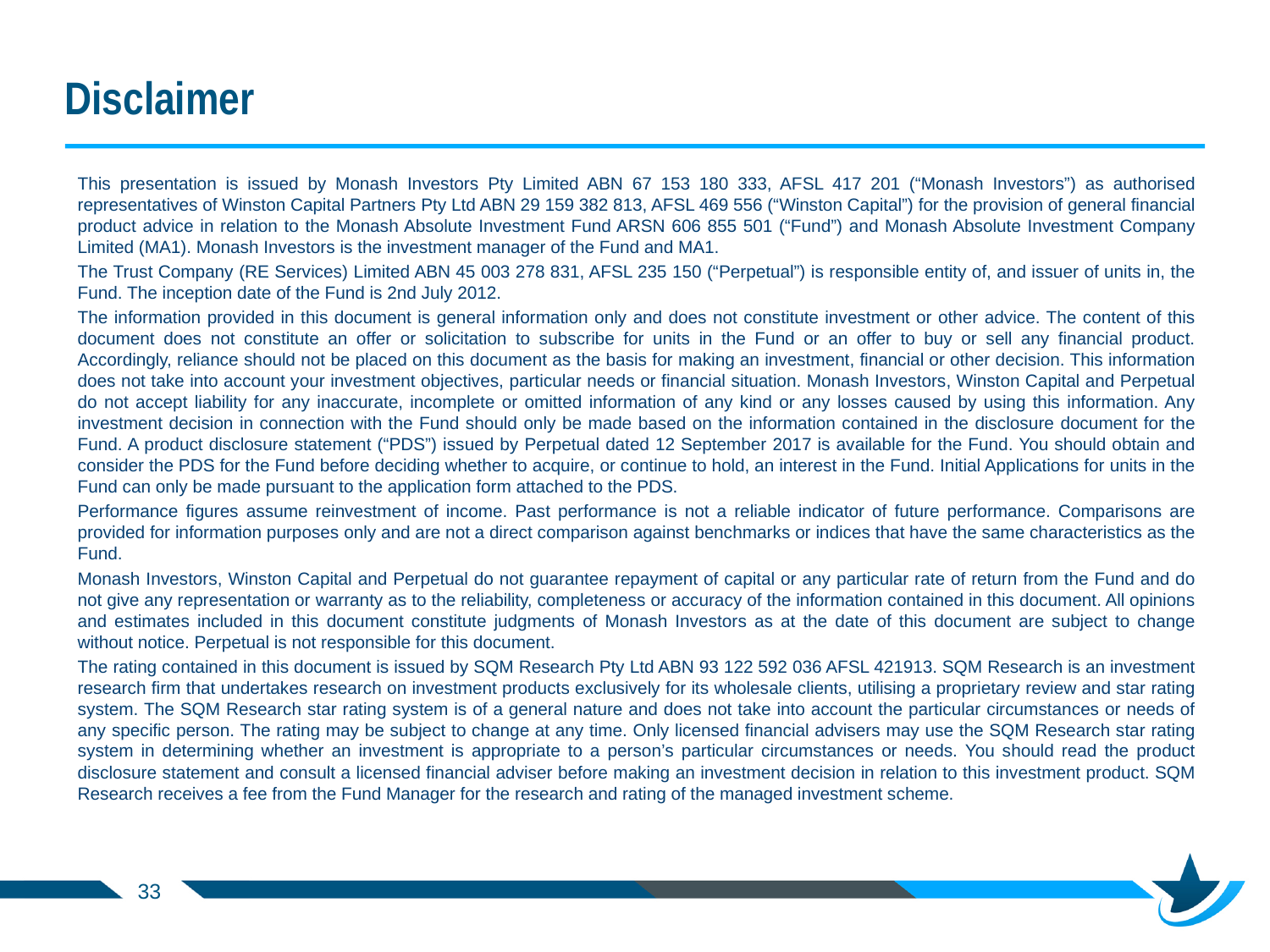

# Disclaimer
This presentation is issued by Monash Investors Pty Limited ABN 67 153 180 333, AFSL 417 201 (“Monash Investors”) as authorised representatives of Winston Capital Partners Pty Ltd ABN 29 159 382 813, AFSL 469 556 (“Winston Capital”) for the provision of general financial product advice in relation to the Monash Absolute Investment Fund ARSN 606 855 501 (“Fund”) and Monash Absolute Investment Company Limited (MA1). Monash Investors is the investment manager of the Fund and MA1.
The Trust Company (RE Services) Limited ABN 45 003 278 831, AFSL 235 150 (“Perpetual”) is responsible entity of, and issuer of units in, the Fund. The inception date of the Fund is 2nd July 2012.
The information provided in this document is general information only and does not constitute investment or other advice. The content of this document does not constitute an offer or solicitation to subscribe for units in the Fund or an offer to buy or sell any financial product. Accordingly, reliance should not be placed on this document as the basis for making an investment, financial or other decision. This information does not take into account your investment objectives, particular needs or financial situation. Monash Investors, Winston Capital and Perpetual do not accept liability for any inaccurate, incomplete or omitted information of any kind or any losses caused by using this information. Any investment decision in connection with the Fund should only be made based on the information contained in the disclosure document for the Fund. A product disclosure statement (“PDS”) issued by Perpetual dated 12 September 2017 is available for the Fund. You should obtain and consider the PDS for the Fund before deciding whether to acquire, or continue to hold, an interest in the Fund. Initial Applications for units in the Fund can only be made pursuant to the application form attached to the PDS.
Performance figures assume reinvestment of income. Past performance is not a reliable indicator of future performance. Comparisons are provided for information purposes only and are not a direct comparison against benchmarks or indices that have the same characteristics as the Fund.
Monash Investors, Winston Capital and Perpetual do not guarantee repayment of capital or any particular rate of return from the Fund and do not give any representation or warranty as to the reliability, completeness or accuracy of the information contained in this document. All opinions and estimates included in this document constitute judgments of Monash Investors as at the date of this document are subject to change without notice. Perpetual is not responsible for this document.
The rating contained in this document is issued by SQM Research Pty Ltd ABN 93 122 592 036 AFSL 421913. SQM Research is an investment research firm that undertakes research on investment products exclusively for its wholesale clients, utilising a proprietary review and star rating system. The SQM Research star rating system is of a general nature and does not take into account the particular circumstances or needs of any specific person. The rating may be subject to change at any time. Only licensed financial advisers may use the SQM Research star rating system in determining whether an investment is appropriate to a person’s particular circumstances or needs. You should read the product disclosure statement and consult a licensed financial adviser before making an investment decision in relation to this investment product. SQM Research receives a fee from the Fund Manager for the research and rating of the managed investment scheme.

33